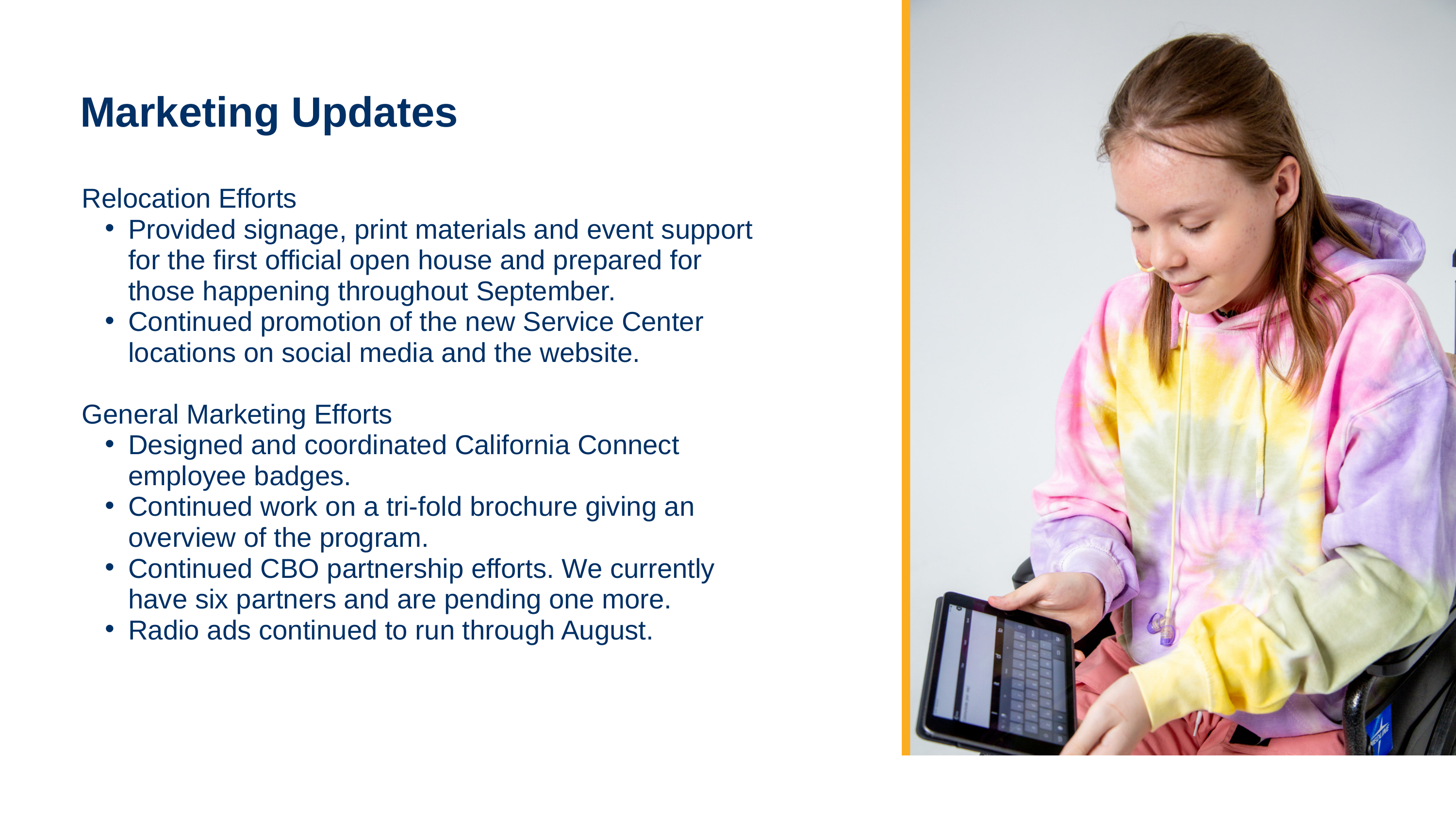

# Marketing Updates
Relocation Efforts
Provided signage, print materials and event support for the first official open house and prepared for those happening throughout September.
Continued promotion of the new Service Center locations on social media and the website.

General Marketing Efforts
Designed and coordinated California Connect employee badges.
Continued work on a tri-fold brochure giving an overview of the program.
Continued CBO partnership efforts. We currently have six partners and are pending one more.
Radio ads continued to run through August.